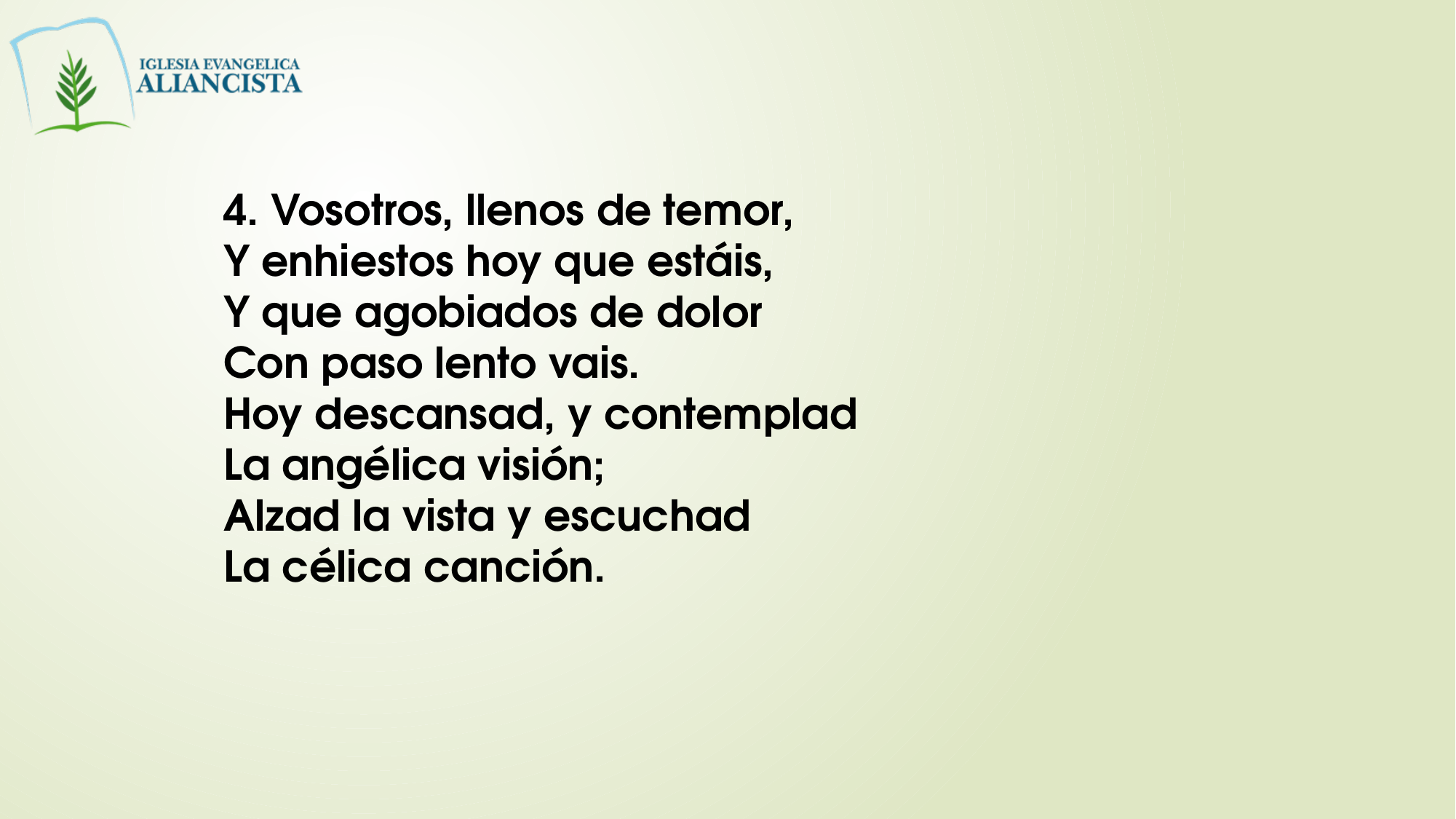

4. Vosotros, llenos de temor,
Y enhiestos hoy que estáis,
Y que agobiados de dolor
Con paso lento vais.
Hoy descansad, y contemplad
La angélica visión;
Alzad la vista y escuchad
La célica canción.